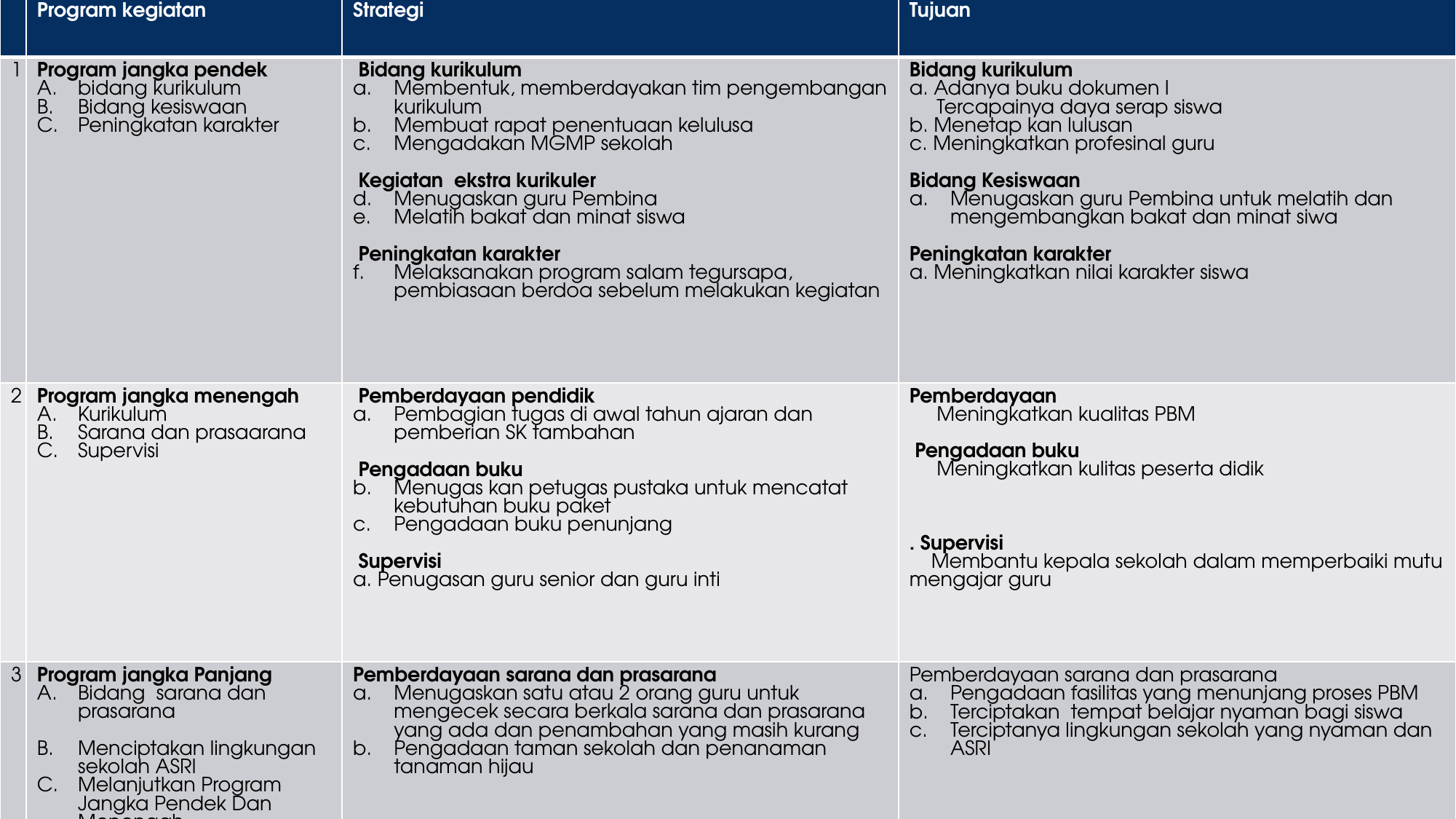

|  | Program kegiatan | Strategi | Tujuan |
| --- | --- | --- | --- |
| 1 | Program jangka pendek bidang kurikulum Bidang kesiswaan Peningkatan karakter | Bidang kurikulum Membentuk, memberdayakan tim pengembangan kurikulum Membuat rapat penentuaan kelulusa Mengadakan MGMP sekolah Kegiatan ekstra kurikuler Menugaskan guru Pembina Melatih bakat dan minat siswa Peningkatan karakter Melaksanakan program salam tegursapa, pembiasaan berdoa sebelum melakukan kegiatan | Bidang kurikulum a. Adanya buku dokumen l Tercapainya daya serap siswa b. Menetap kan lulusan c. Meningkatkan profesinal guru Bidang Kesiswaan Menugaskan guru Pembina untuk melatih dan mengembangkan bakat dan minat siwa Peningkatan karakter a. Meningkatkan nilai karakter siswa |
| 2 | Program jangka menengah Kurikulum Sarana dan prasaarana Supervisi | Pemberdayaan pendidik Pembagian tugas di awal tahun ajaran dan pemberian SK tambahan Pengadaan buku Menugas kan petugas pustaka untuk mencatat kebutuhan buku paket Pengadaan buku penunjang Supervisi a. Penugasan guru senior dan guru inti | Pemberdayaan Meningkatkan kualitas PBM Pengadaan buku Meningkatkan kulitas peserta didik . Supervisi Membantu kepala sekolah dalam memperbaiki mutu mengajar guru |
| 3 | Program jangka Panjang Bidang sarana dan prasarana Menciptakan lingkungan sekolah ASRI Melanjutkan Program Jangka Pendek Dan Menengah | Pemberdayaan sarana dan prasarana Menugaskan satu atau 2 orang guru untuk mengecek secara berkala sarana dan prasarana yang ada dan penambahan yang masih kurang Pengadaan taman sekolah dan penanaman tanaman hijau | Pemberdayaan sarana dan prasarana Pengadaan fasilitas yang menunjang proses PBM Terciptakan tempat belajar nyaman bagi siswa Terciptanya lingkungan sekolah yang nyaman dan ASRI |
#